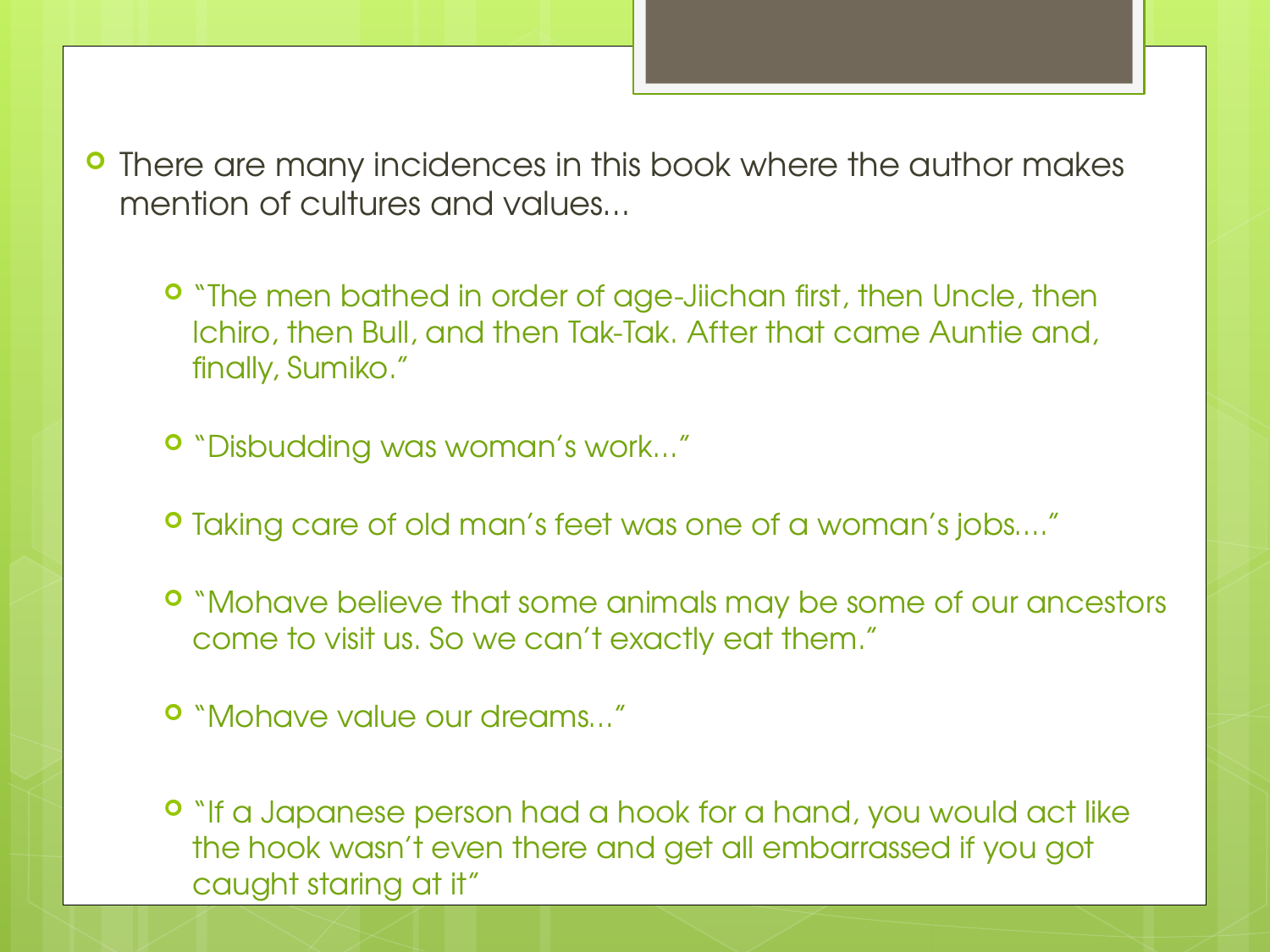

There are many incidences in this book where the author makes mention of cultures and values…

“The men bathed in order of age-Jiichan first, then Uncle, then Ichiro, then Bull, and then Tak-Tak. After that came Auntie and, finally, Sumiko.”
“Disbudding was woman’s work…”
Taking care of old man’s feet was one of a woman’s jobs….”
“Mohave believe that some animals may be some of our ancestors come to visit us. So we can’t exactly eat them.”
“Mohave value our dreams…”

“If a Japanese person had a hook for a hand, you would act like the hook wasn’t even there and get all embarrassed if you got caught staring at it”